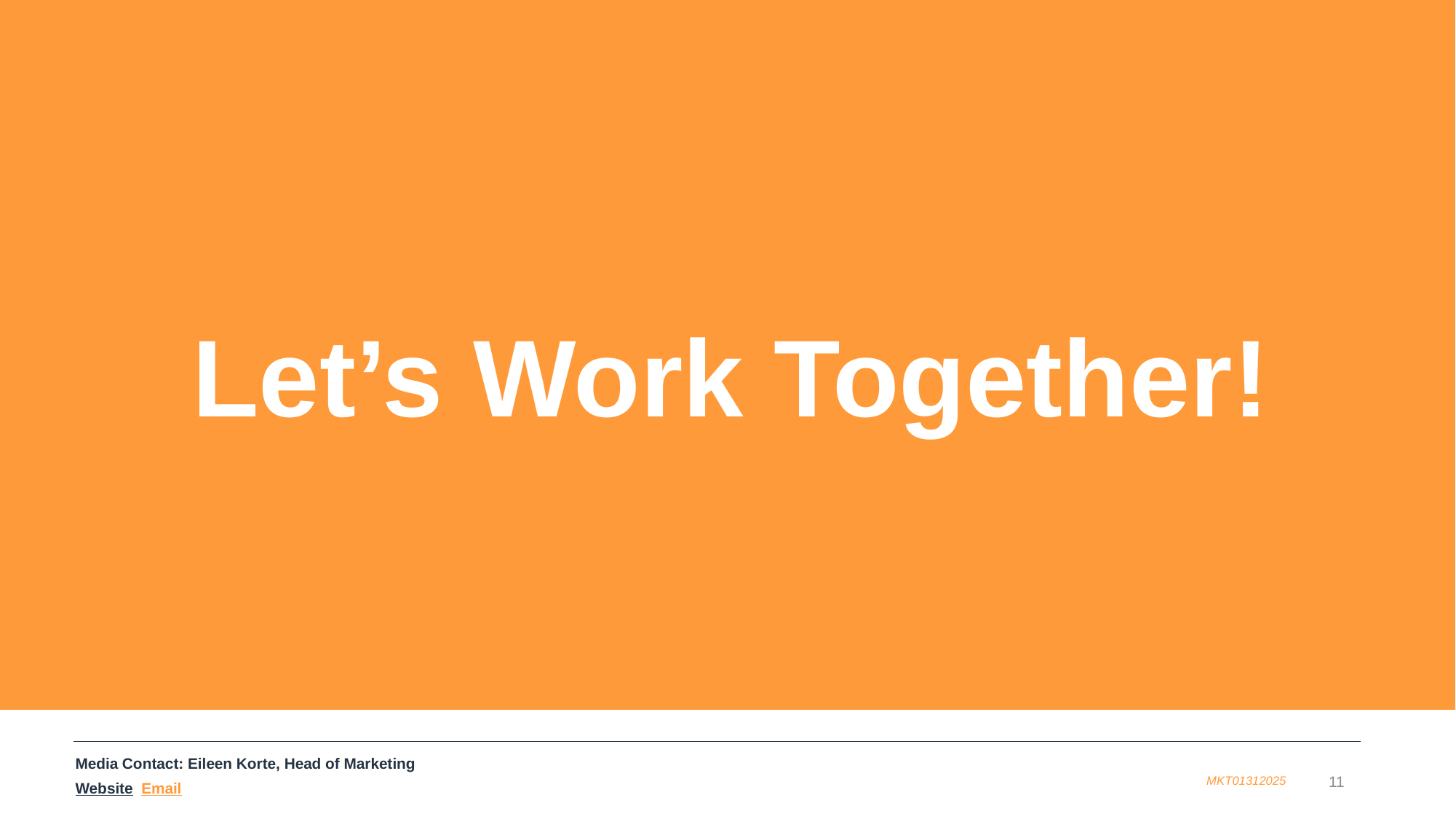

Let’s Work Together!
Media Contact: Eileen Korte, Head of Marketing
11
MKT01312025
Website  Email